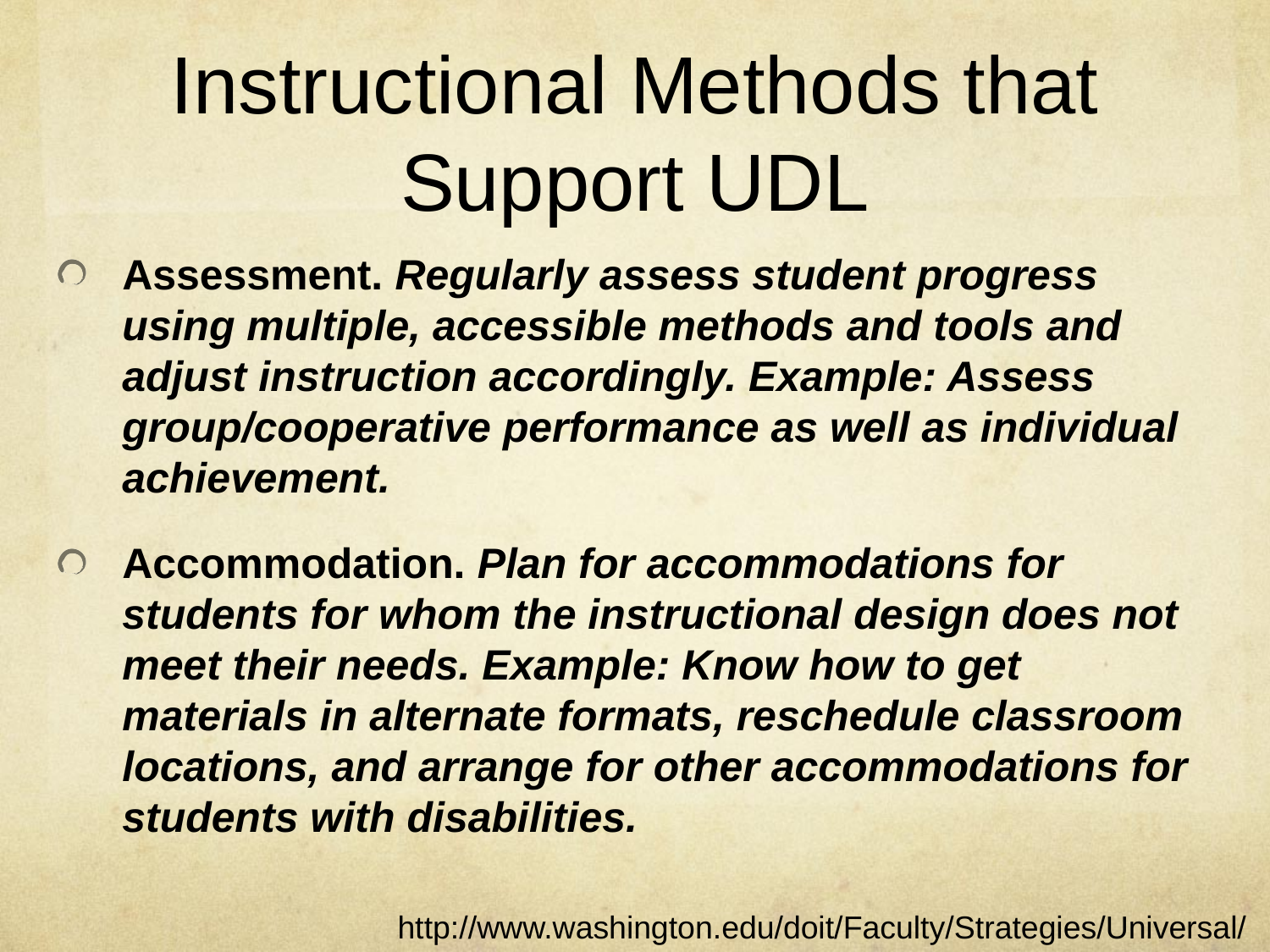

# Instructional Methods that Support UDL
Assessment. Regularly assess student progress using multiple, accessible methods and tools and adjust instruction accordingly. Example: Assess group/cooperative performance as well as individual achievement.
Accommodation. Plan for accommodations for students for whom the instructional design does not meet their needs. Example: Know how to get materials in alternate formats, reschedule classroom locations, and arrange for other accommodations for students with disabilities.
http://www.washington.edu/doit/Faculty/Strategies/Universal/